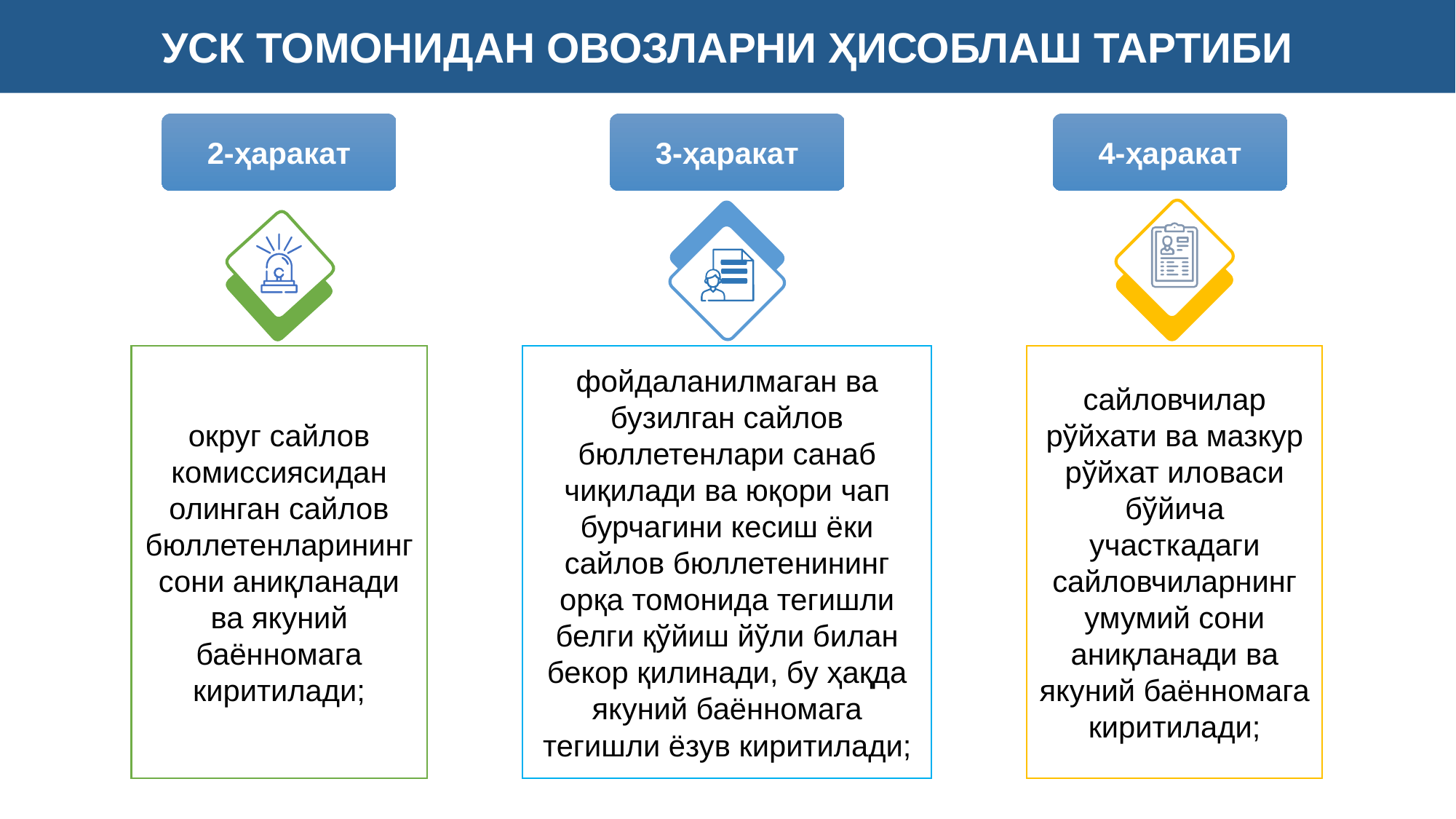

УСК ТОМОНИДАН ОВОЗЛАРНИ ҲИСОБЛАШ ТАРТИБИ
2-ҳаракат
3-ҳаракат
4-ҳаракат

сайловчилар рўйхати ва мазкур рўйхат иловаси бўйича участкадаги сайловчиларнинг умумий сони аниқланади ва якуний баённомага киритилади;
фойдаланилмаган ва бузилган сайлов бюллетенлари санаб чиқилади ва юқори чап бурчагини кесиш ёки сайлов бюллетенининг орқа томонида тегишли белги қўйиш йўли билан бекор қилинади, бу ҳақда якуний баённомага тегишли ёзув киритилади;
округ сайлов комиссиясидан олинган сайлов бюллетенларининг сони аниқланади ва якуний баённомага киритилади;